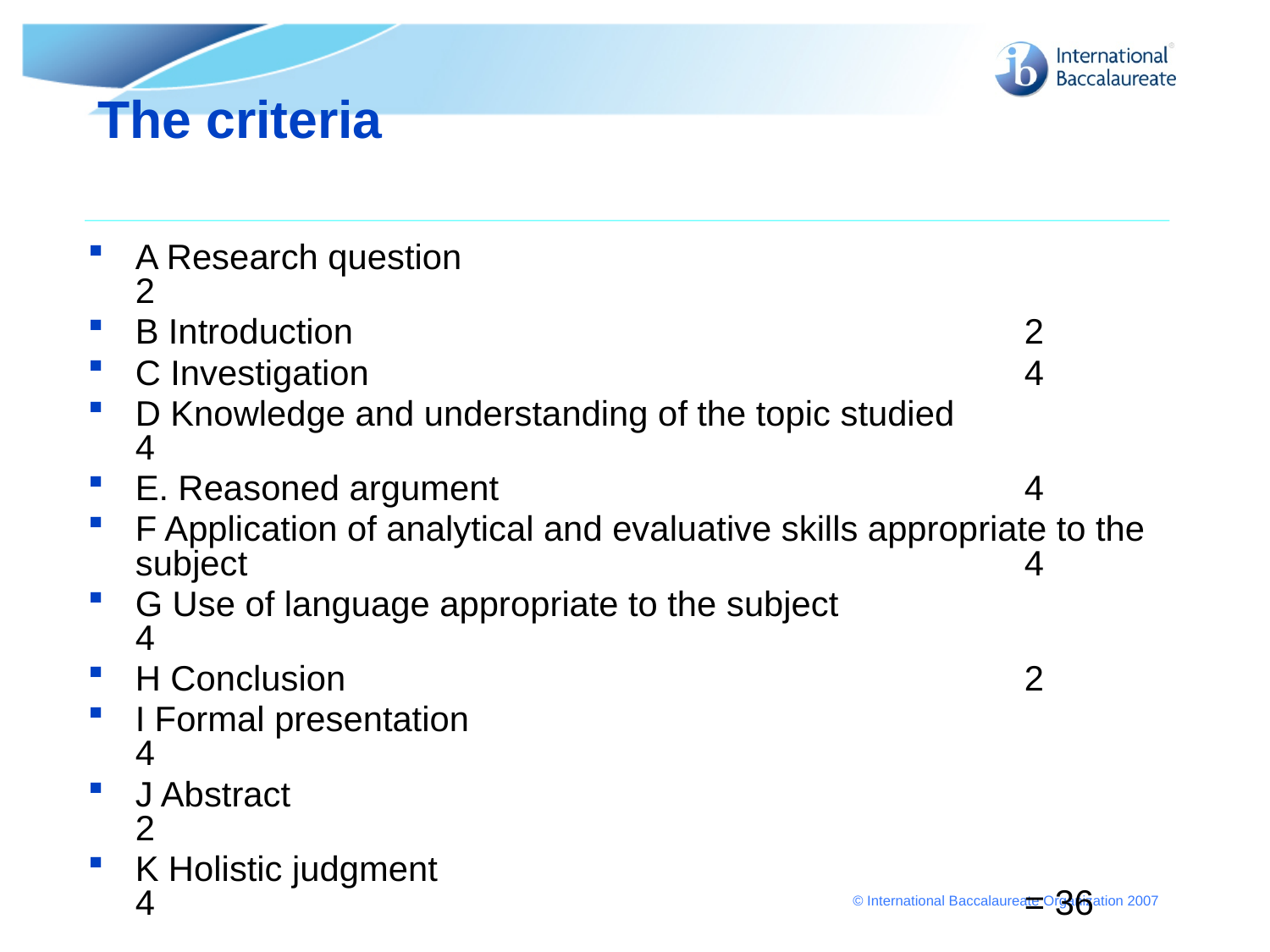

# The criteria
A Research question                                                                 	2
B Introduction 						2
C Investigation 						4
D Knowledge and understanding of the topic studied		4
E. Reasoned argument					4
F Application of analytical and evaluative skills appropriate to the subject							4
G Use of language appropriate to the subject			4
H Conclusion						2
I Formal presentation						4
J Abstract							2
K Holistic judgment						4     							= 36

These are to be used with the special interpretations given in the Guide for each subject. See extract from guide pp103ff